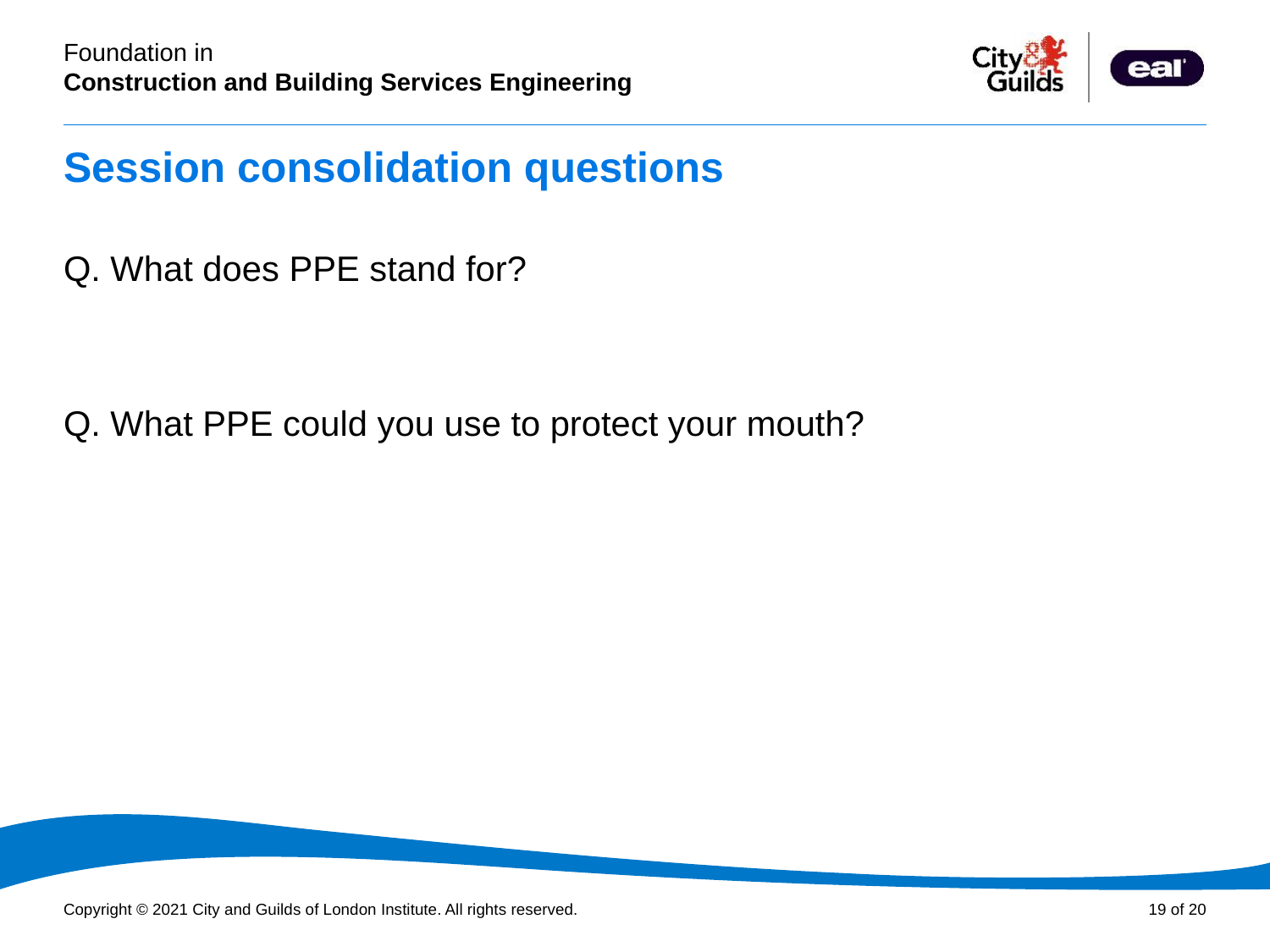

# Session consolidation questions
Q. What does PPE stand for?

Q. What PPE could you use to protect your mouth?